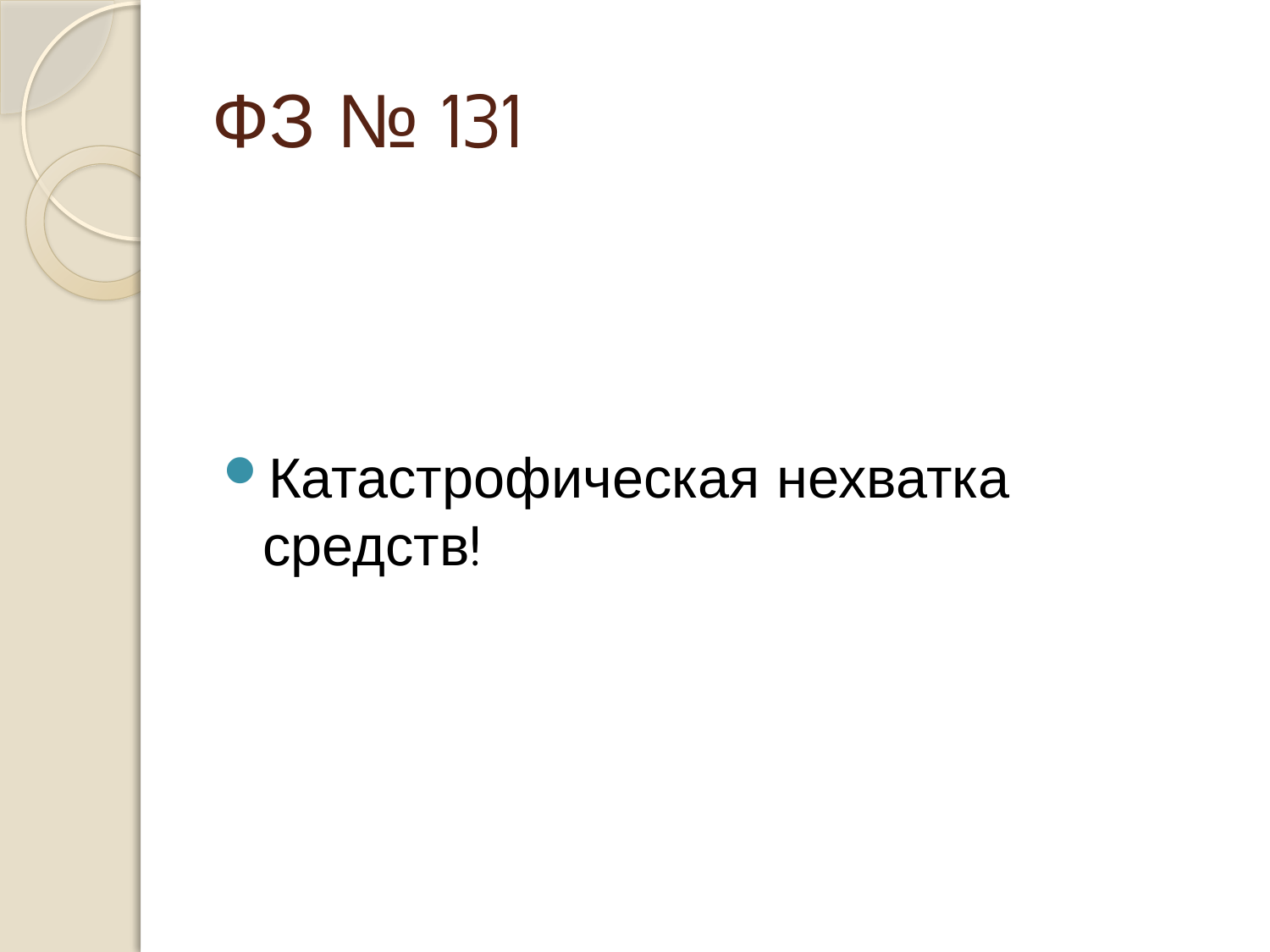

# ФЗ № 131

Катастрофическая нехватка средств!